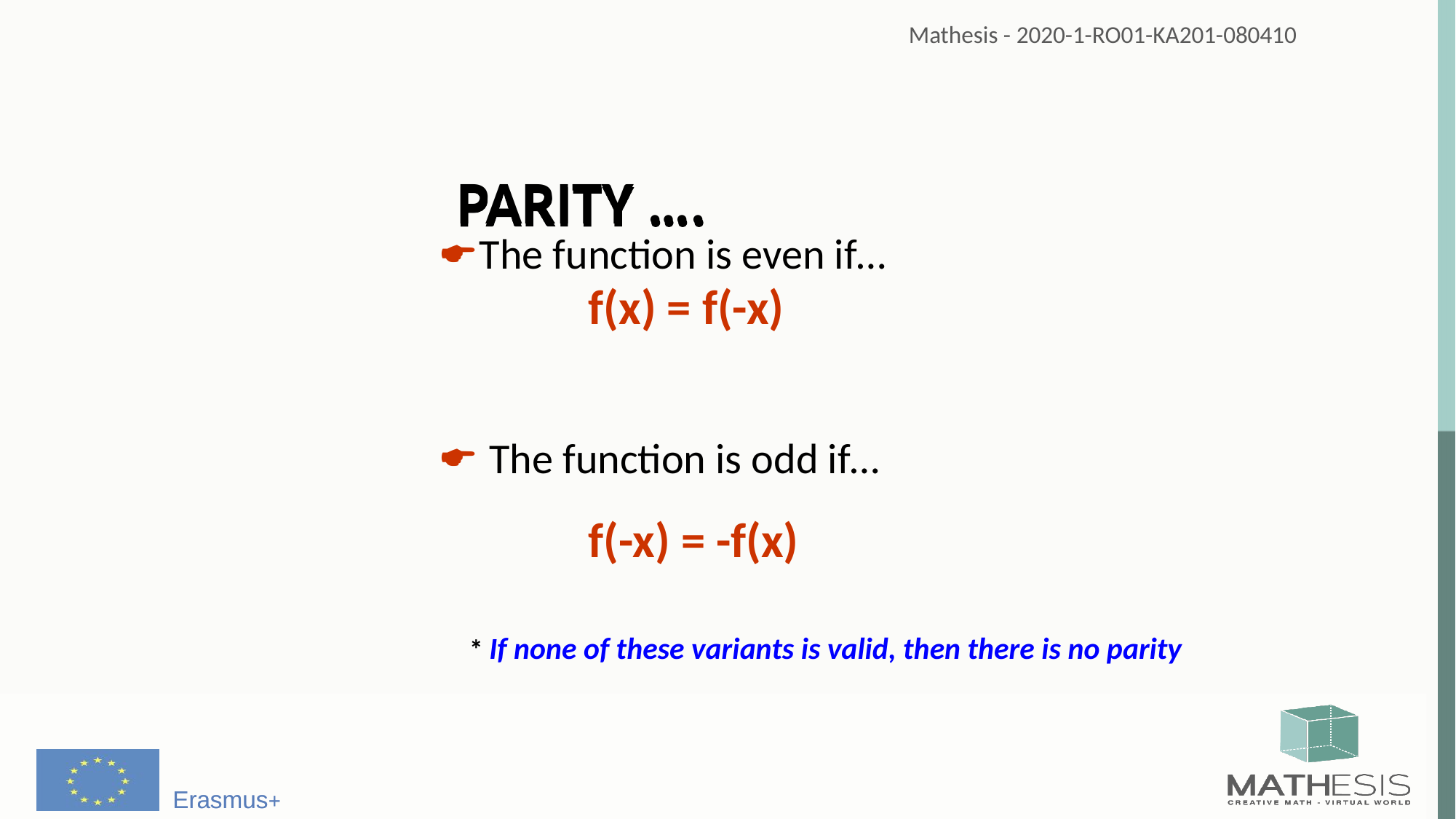

PARITY ….

The function is even if…
		f(x) = f(-x)

 The function is odd if…

		f(-x) = -f(x)

     * If none of these variants is valid, then there is no parity